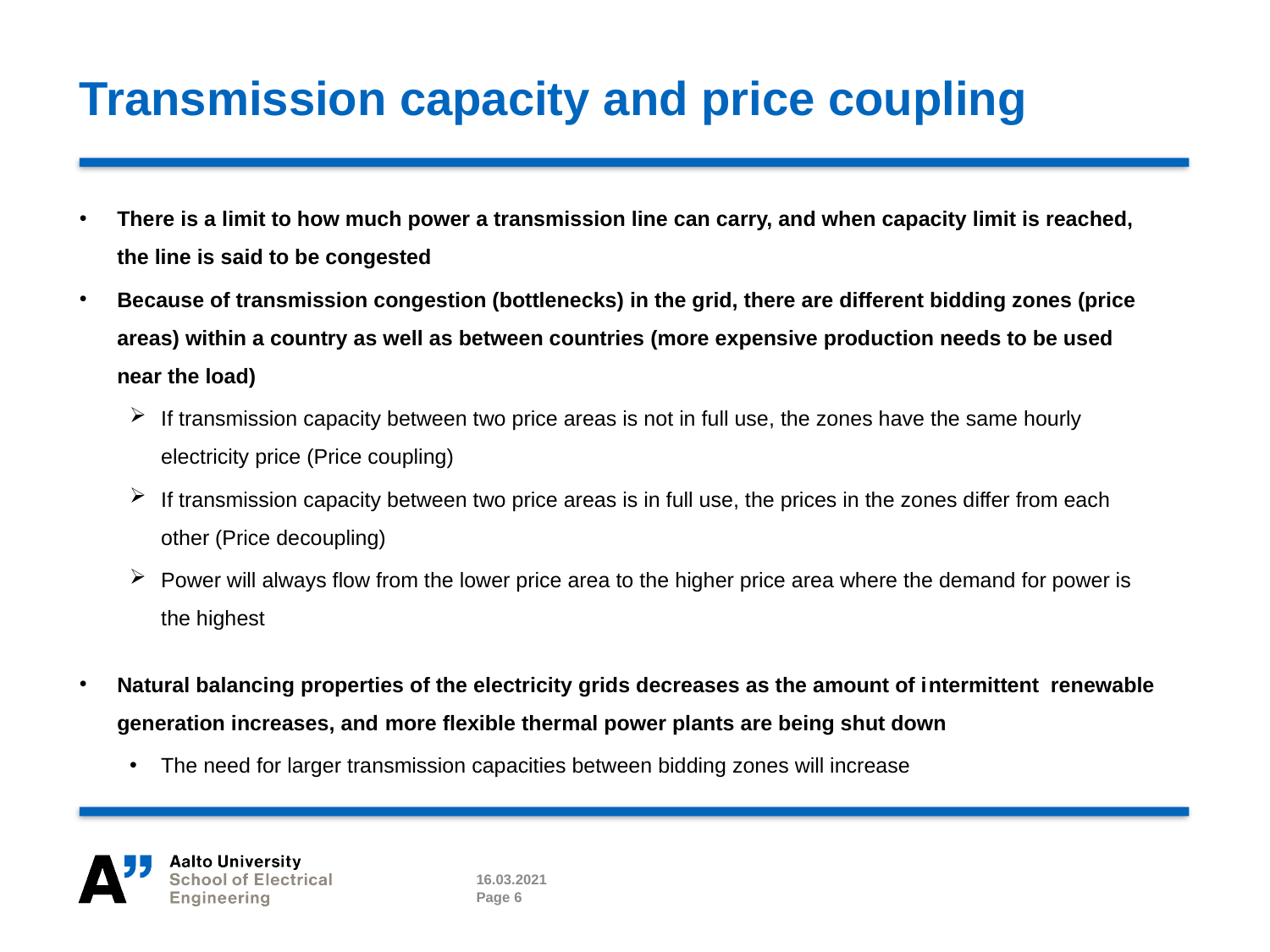

# Transmission capacity and price coupling
There is a limit to how much power a transmission line can carry, and when capacity limit is reached, the line is said to be congested
Because of transmission congestion (bottlenecks) in the grid, there are different bidding zones (price areas) within a country as well as between countries (more expensive production needs to be used near the load)
If transmission capacity between two price areas is not in full use, the zones have the same hourly electricity price (Price coupling)
If transmission capacity between two price areas is in full use, the prices in the zones differ from each other (Price decoupling)
Power will always flow from the lower price area to the higher price area where the demand for power is the highest

Natural balancing properties of the electricity grids decreases as the amount of intermittent  renewable generation increases, and more flexible thermal power plants are being shut down
The need for larger transmission capacities between bidding zones will increase

16.03.2021
Page 6